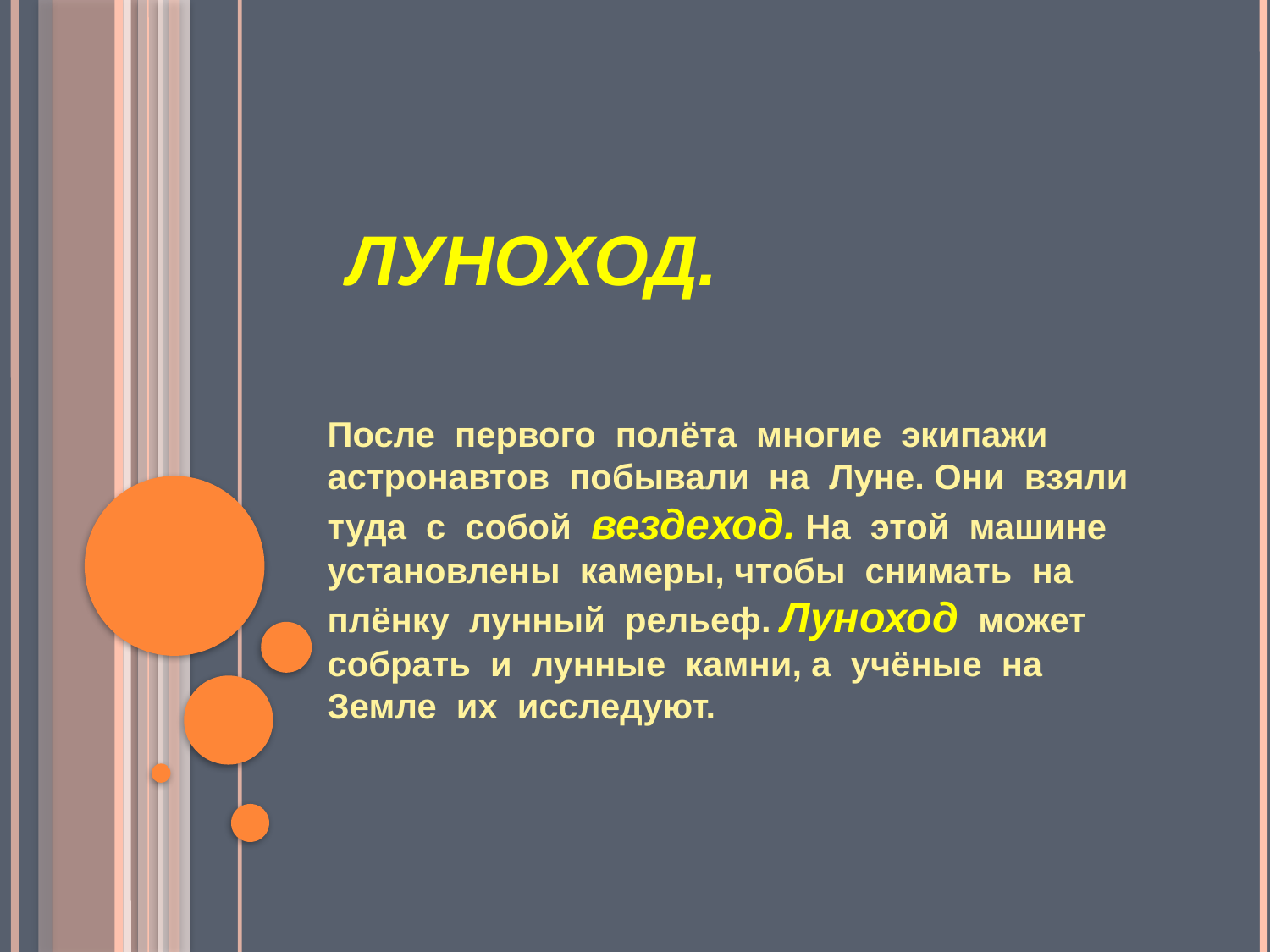

# Луноход.
После  первого  полёта  многие  экипажи  астронавтов  побывали  на  Луне. Они  взяли  туда  с  собой  вездеход. На  этой  машине  установлены  камеры, чтобы  снимать  на  плёнку  лунный  рельеф. Луноход  может  собрать  и  лунные  камни, а  учёные  на  Земле  их  исследуют.